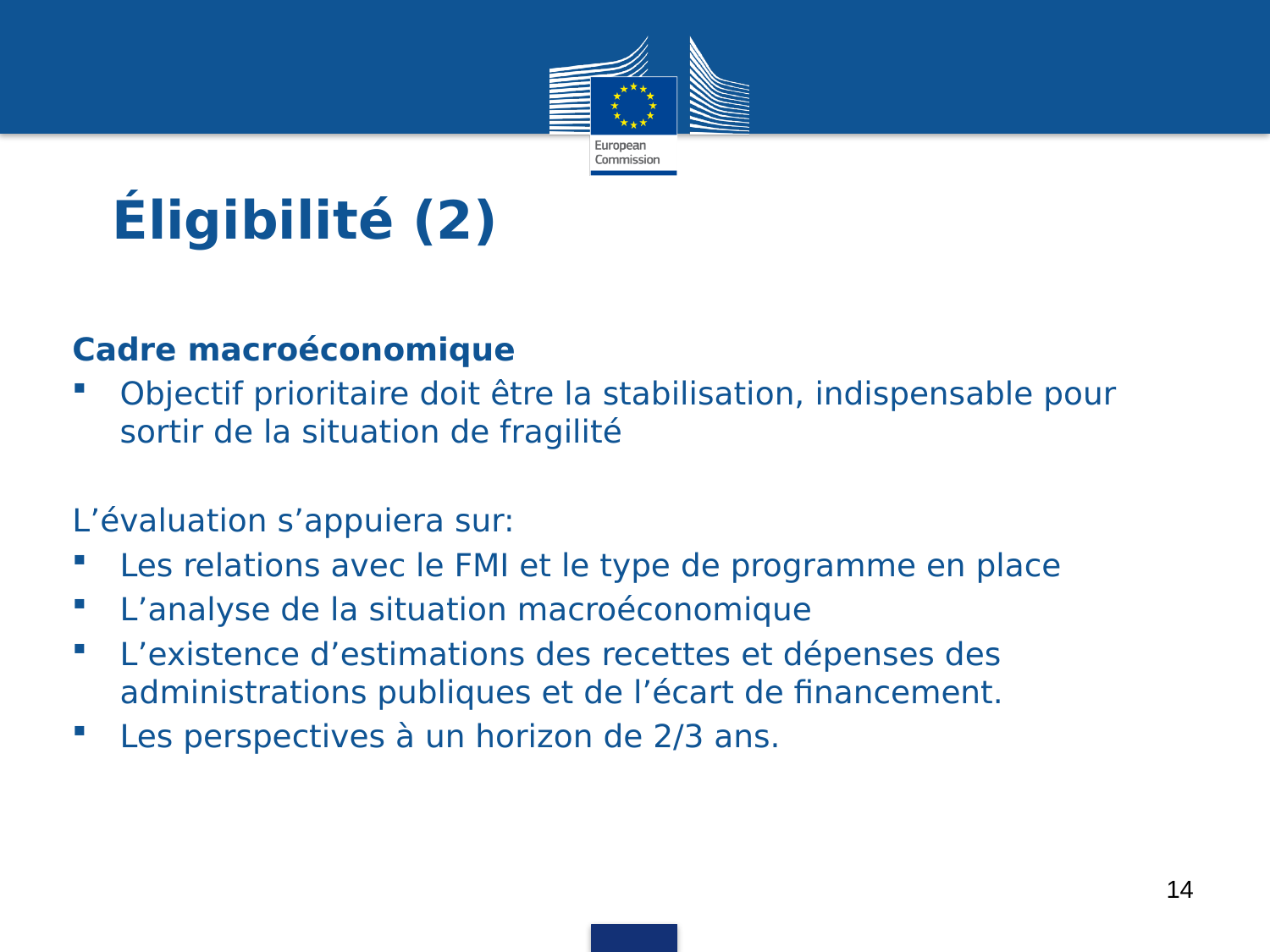

# Éligibilité (2)

Cadre macroéconomique
Objectif prioritaire doit être la stabilisation, indispensable pour sortir de la situation de fragilité

L’évaluation s’appuiera sur:
Les relations avec le FMI et le type de programme en place
L’analyse de la situation macroéconomique
L’existence d’estimations des recettes et dépenses des administrations publiques et de l’écart de financement.
Les perspectives à un horizon de 2/3 ans.

14